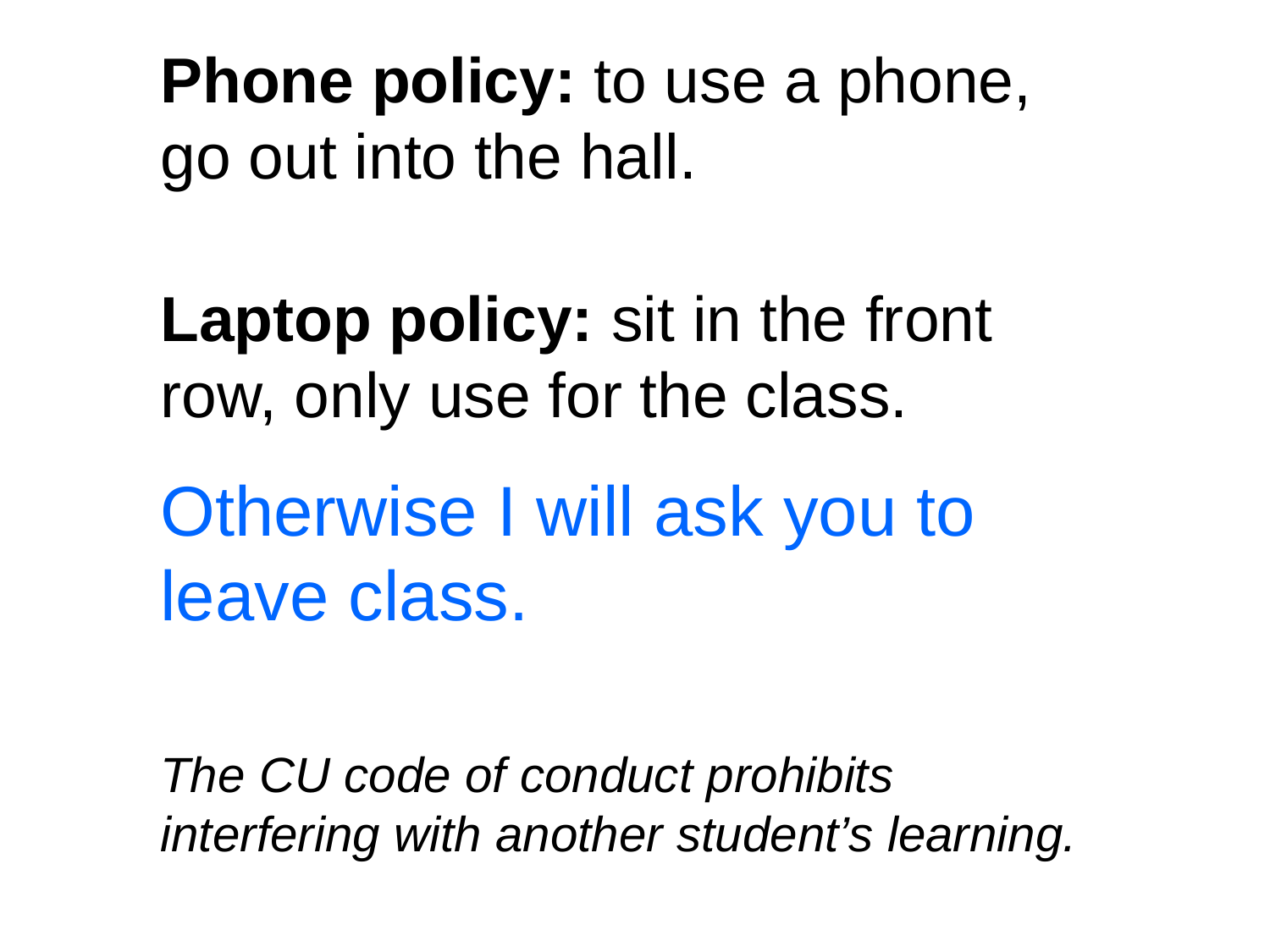

Phone policy: to use a phone, go out into the hall.

Laptop policy: sit in the front row, only use for the class.
Otherwise I will ask you to leave class.

The CU code of conduct prohibits interfering with another student’s learning.